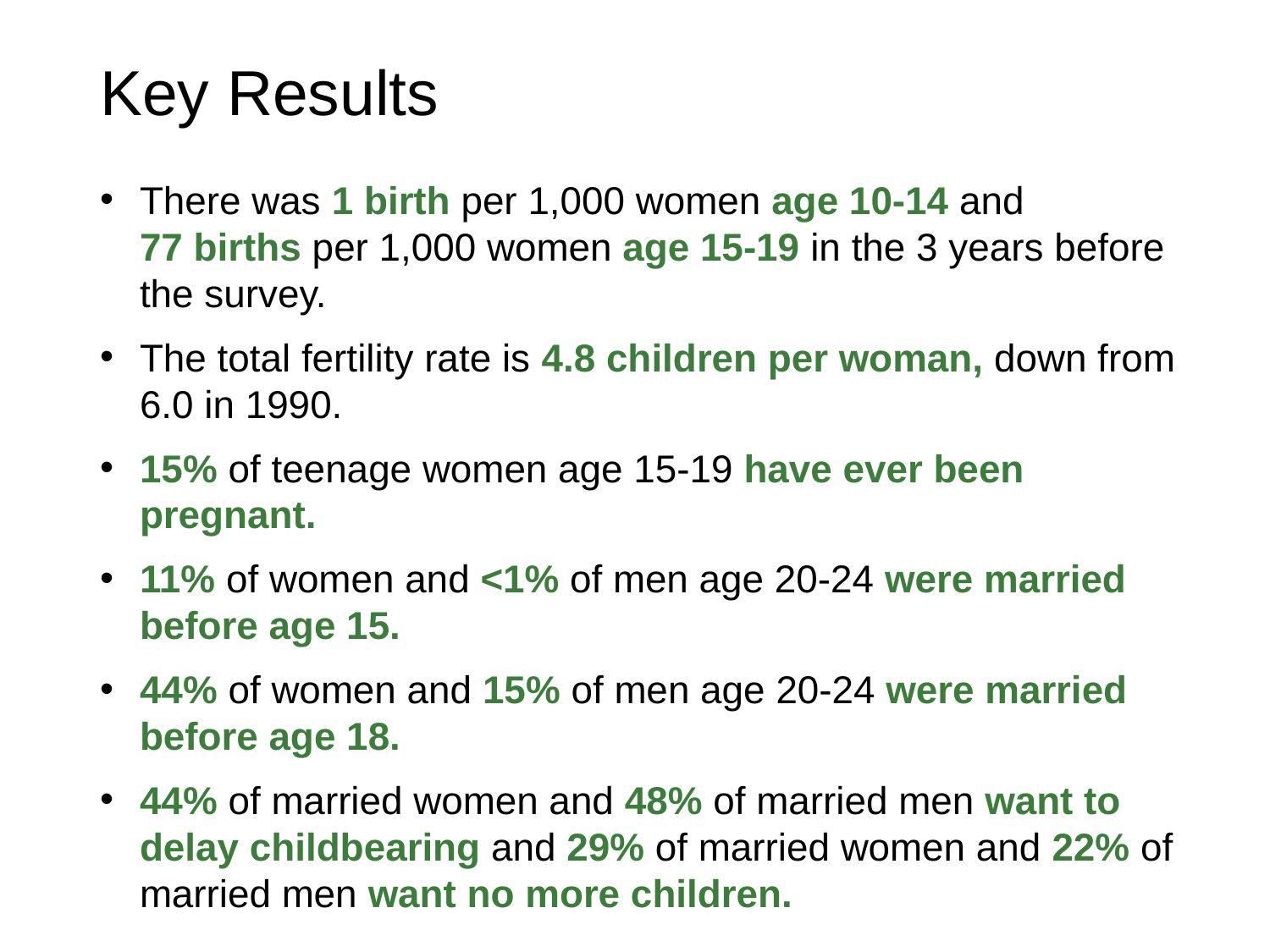

# Key Results
There was 1 birth per 1,000 women age 10-14 and
77 births per 1,000 women age 15-19 in the 3 years before the survey.
The total fertility rate is 4.8 children per woman, down from 6.0 in 1990.
15% of teenage women age 15-19 have ever been pregnant.
11% of women and <1% of men age 20-24 were married before age 15.
44% of women and 15% of men age 20-24 were married before age 18.
44% of married women and 48% of married men want to delay childbearing and 29% of married women and 22% of married men want no more children.